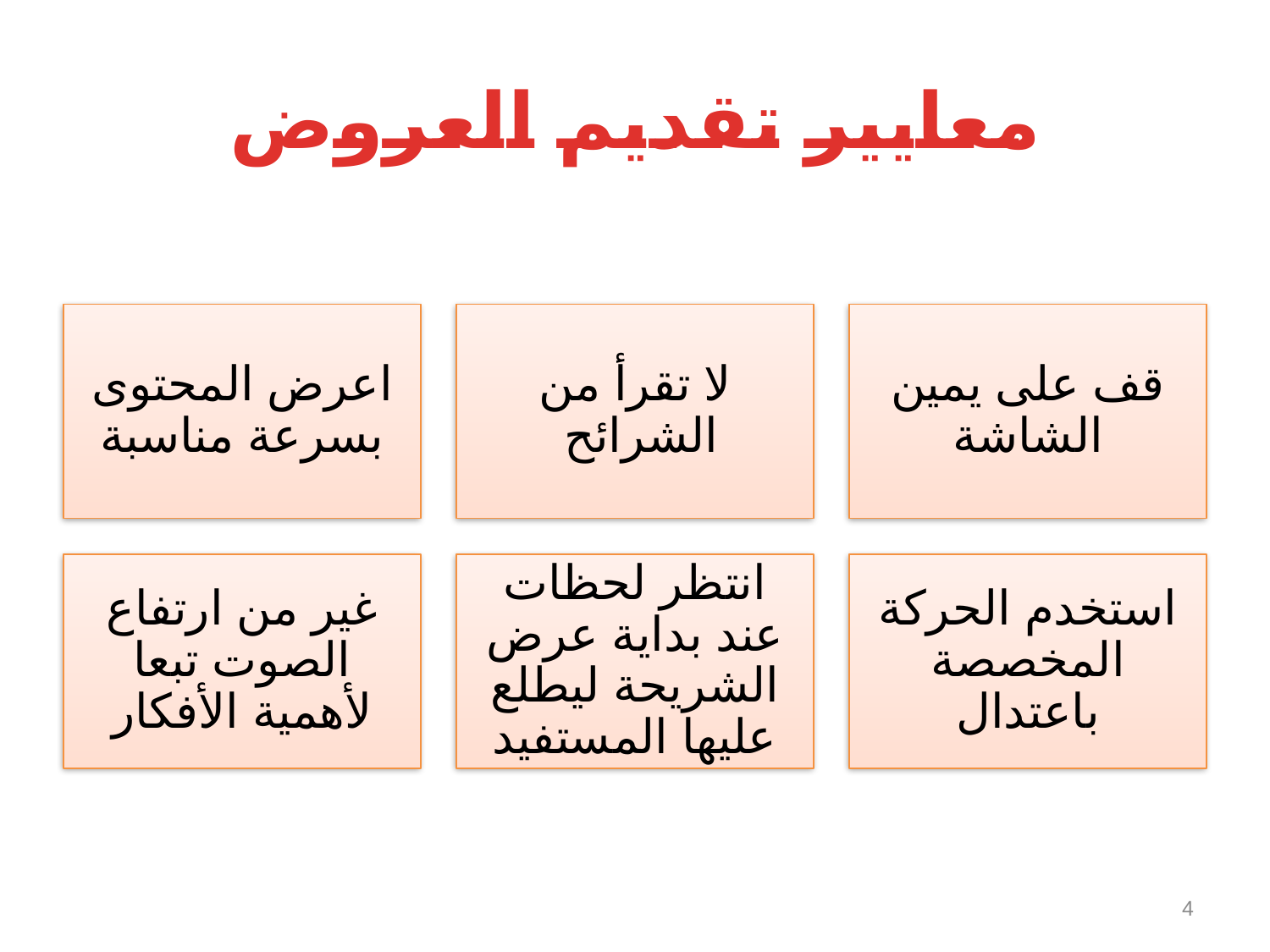

# معايير تقديم العروض
اعرض المحتوى بسرعة مناسبة
لا تقرأ من الشرائح
قف على يمين الشاشة
غير من ارتفاع الصوت تبعا لأهمية الأفكار
انتظر لحظات عند بداية عرض الشريحة ليطلع عليها المستفيد
استخدم الحركة المخصصة باعتدال
4